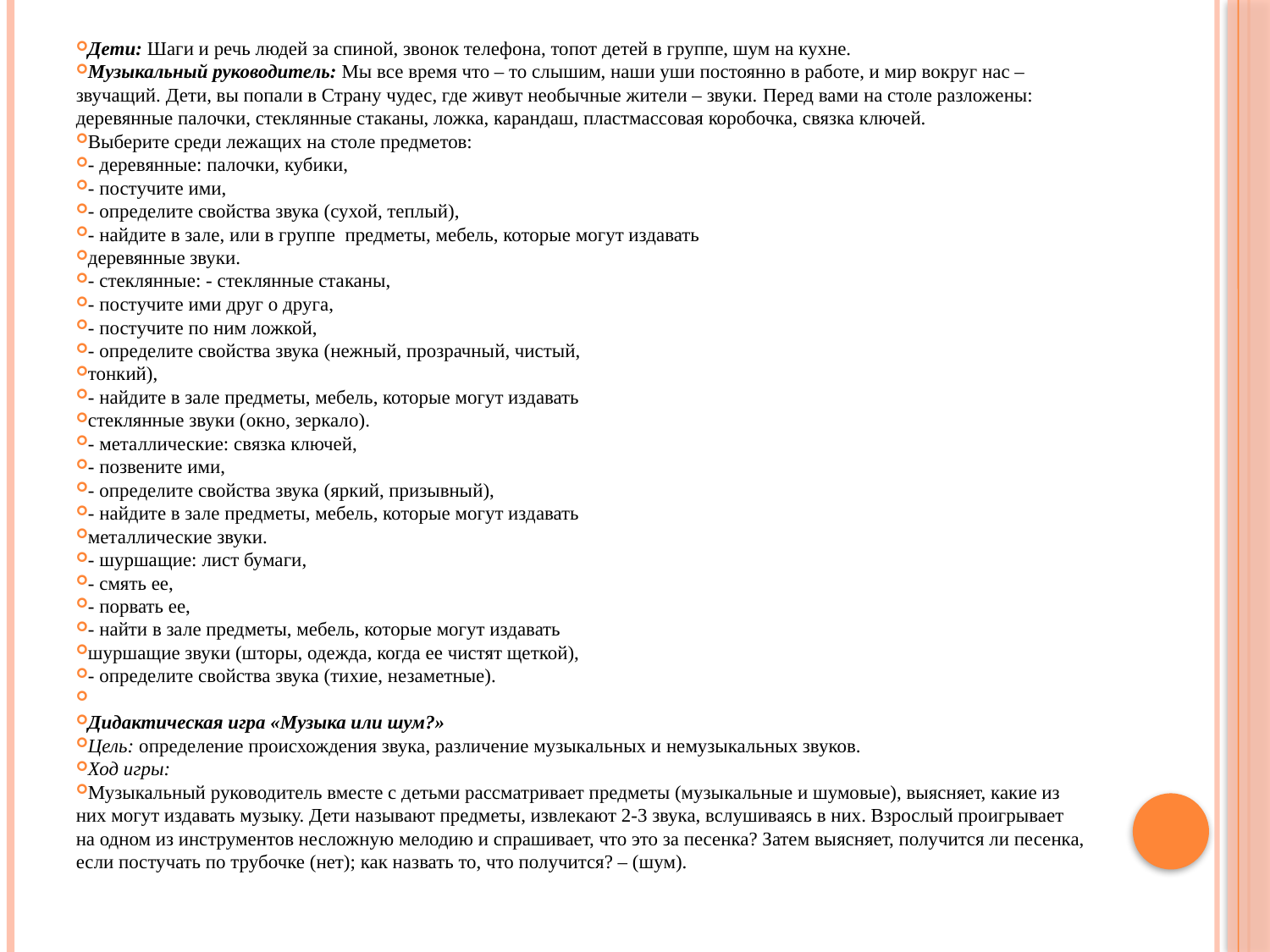

Дети: Шаги и речь людей за спиной, звонок телефона, топот детей в группе, шум на кухне.
Музыкальный руководитель: Мы все время что – то слышим, наши уши постоянно в работе, и мир вокруг нас – звучащий. Дети, вы попали в Страну чудес, где живут необычные жители – звуки. Перед вами на столе разложены: деревянные палочки, стеклянные стаканы, ложка, карандаш, пластмассовая коробочка, связка ключей.
Выберите среди лежащих на столе предметов:
- деревянные: палочки, кубики,
- постучите ими,
- определите свойства звука (сухой, теплый),
- найдите в зале, или в группе  предметы, мебель, которые могут издавать
деревянные звуки.
- стеклянные: - стеклянные стаканы,
- постучите ими друг о друга,
- постучите по ним ложкой,
- определите свойства звука (нежный, прозрачный, чистый,
тонкий),
- найдите в зале предметы, мебель, которые могут издавать
стеклянные звуки (окно, зеркало).
- металлические: связка ключей,
- позвените ими,
- определите свойства звука (яркий, призывный),
- найдите в зале предметы, мебель, которые могут издавать
металлические звуки.
- шуршащие: лист бумаги,
- смять ее,
- порвать ее,
- найти в зале предметы, мебель, которые могут издавать
шуршащие звуки (шторы, одежда, когда ее чистят щеткой),
- определите свойства звука (тихие, незаметные).

Дидактическая игра «Музыка или шум?»
Цель: определение происхождения звука, различение музыкальных и немузыкальных звуков.
Ход игры:
Музыкальный руководитель вместе с детьми рассматривает предметы (музыкальные и шумовые), выясняет, какие из них могут издавать музыку. Дети называют предметы, извлекают 2-3 звука, вслушиваясь в них. Взрослый проигрывает на одном из инструментов несложную мелодию и спрашивает, что это за песенка? Затем выясняет, получится ли песенка, если постучать по трубочке (нет); как назвать то, что получится? – (шум).